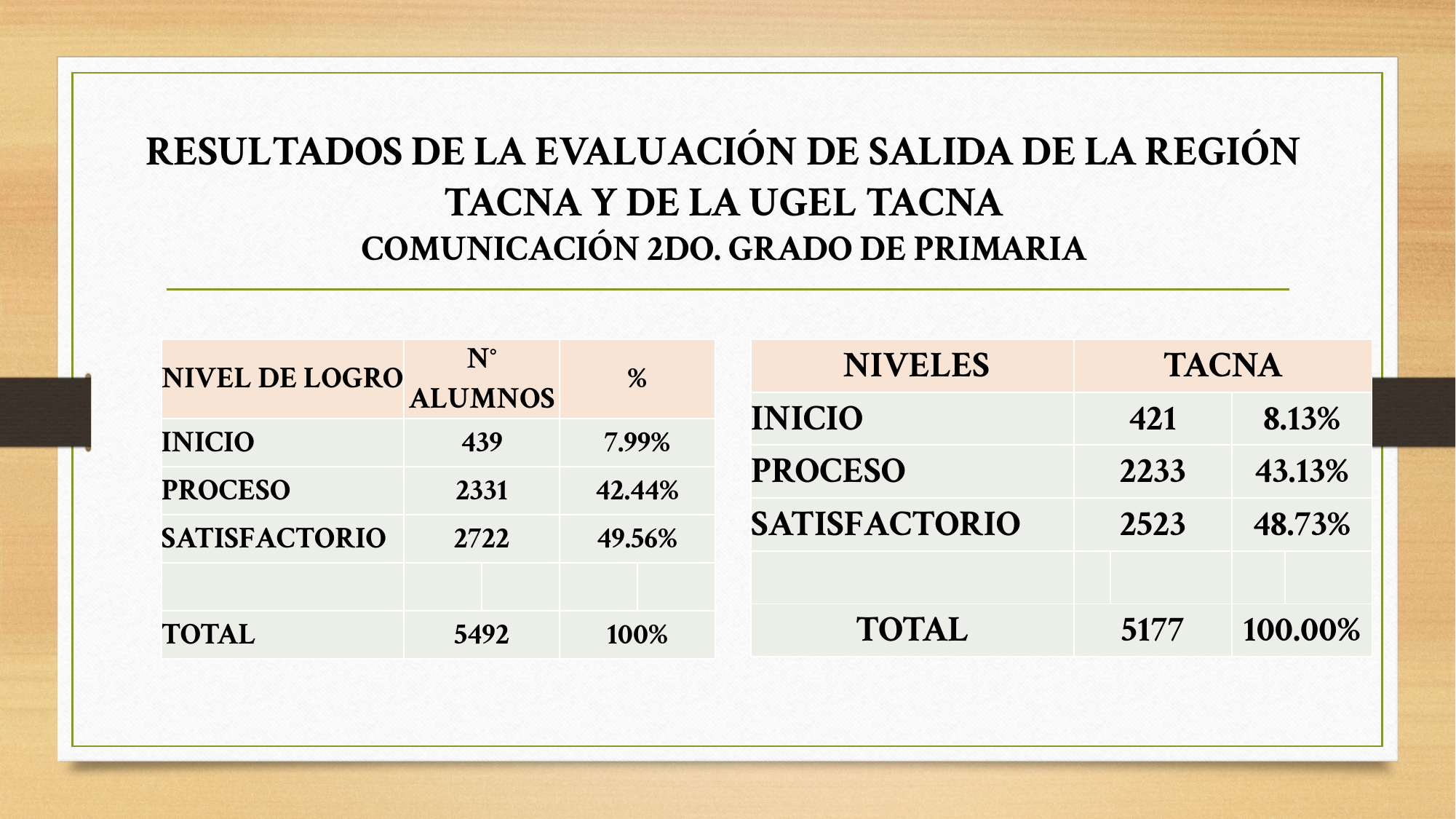

# RESULTADOS DE LA EVALUACIÓN DE SALIDA DE LA REGIÓN TACNA Y DE LA UGEL TACNA COMUNICACIÓN 2DO. GRADO DE PRIMARIA
| NIVEL DE LOGRO | N° ALUMNOS |  | % |  |
| --- | --- | --- | --- | --- |
| INICIO | 439 |  | 7.99% |  |
| PROCESO | 2331 |  | 42.44% |  |
| SATISFACTORIO | 2722 |  | 49.56% |  |
|  |  |  |  |  |
| TOTAL | 5492 |  | 100% |  |
| NIVELES | TACNA |  |  |  |
| --- | --- | --- | --- | --- |
| INICIO | 421 |  | 8.13% |  |
| PROCESO | 2233 |  | 43.13% |  |
| SATISFACTORIO | 2523 |  | 48.73% |  |
|  |  |  |  |  |
| TOTAL | 5177 |  | 100.00% |  |